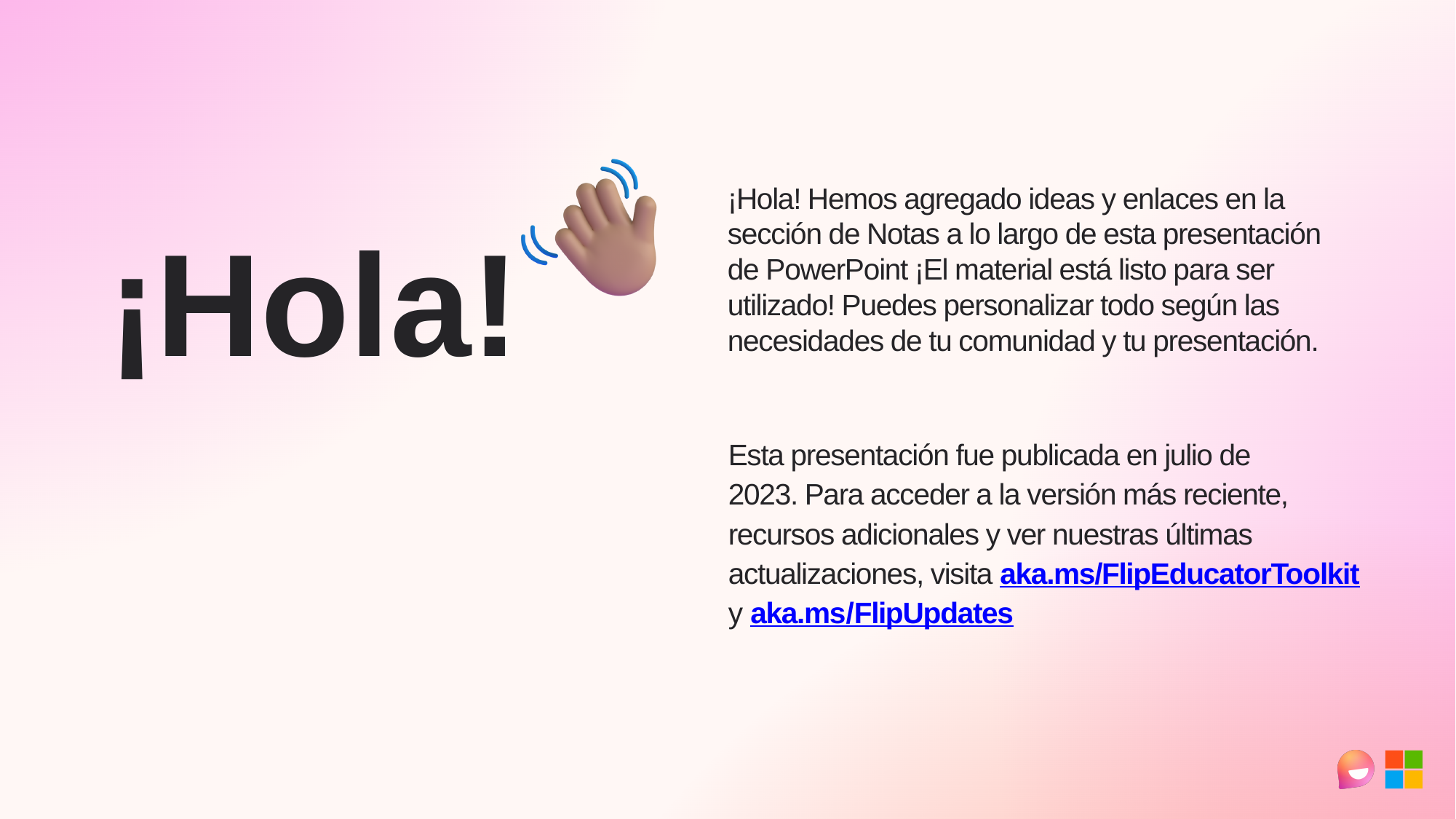

¡Hola!

¡Hola! Hemos agregado ideas y enlaces en la sección de Notas a lo largo de esta presentación de PowerPoint ¡El material está listo para ser utilizado! Puedes personalizar todo según las necesidades de tu comunidad y tu presentación.
Esta presentación fue publicada en julio de 2023. Para acceder a la versión más reciente, 
recursos adicionales y ver nuestras últimas 
actualizaciones, visita aka.ms/FlipEducatorToolkit y aka.ms/FlipUpdates